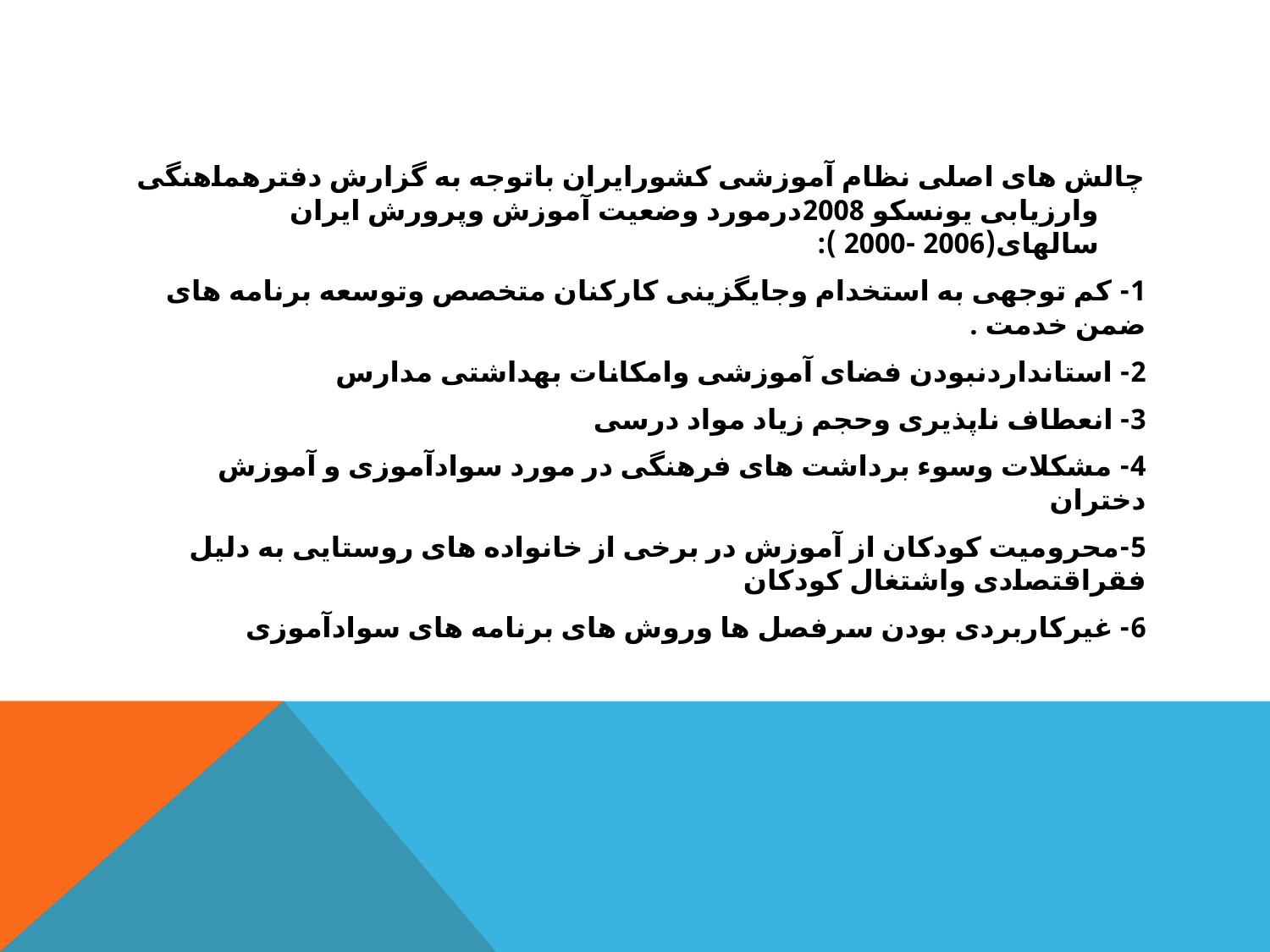

چالش های اصلی نظام آموزشی کشورایران باتوجه به گزارش دفترهماهنگی وارزیابی یونسکو 2008درمورد وضعیت آموزش وپرورش ایران سالهای(2006 -2000 ):
1- کم توجهی به استخدام وجایگزینی کارکنان متخصص وتوسعه برنامه های ضمن خدمت .
2- استانداردنبودن فضای آموزشی وامکانات بهداشتی مدارس
3- انعطاف ناپذیری وحجم زیاد مواد درسی
4- مشکلات وسوء برداشت های فرهنگی در مورد سوادآموزی و آموزش دختران
5-محرومیت کودکان از آموزش در برخی از خانواده های روستایی به دلیل فقراقتصادی واشتغال کودکان
6- غیرکاربردی بودن سرفصل ها وروش های برنامه های سوادآموزی